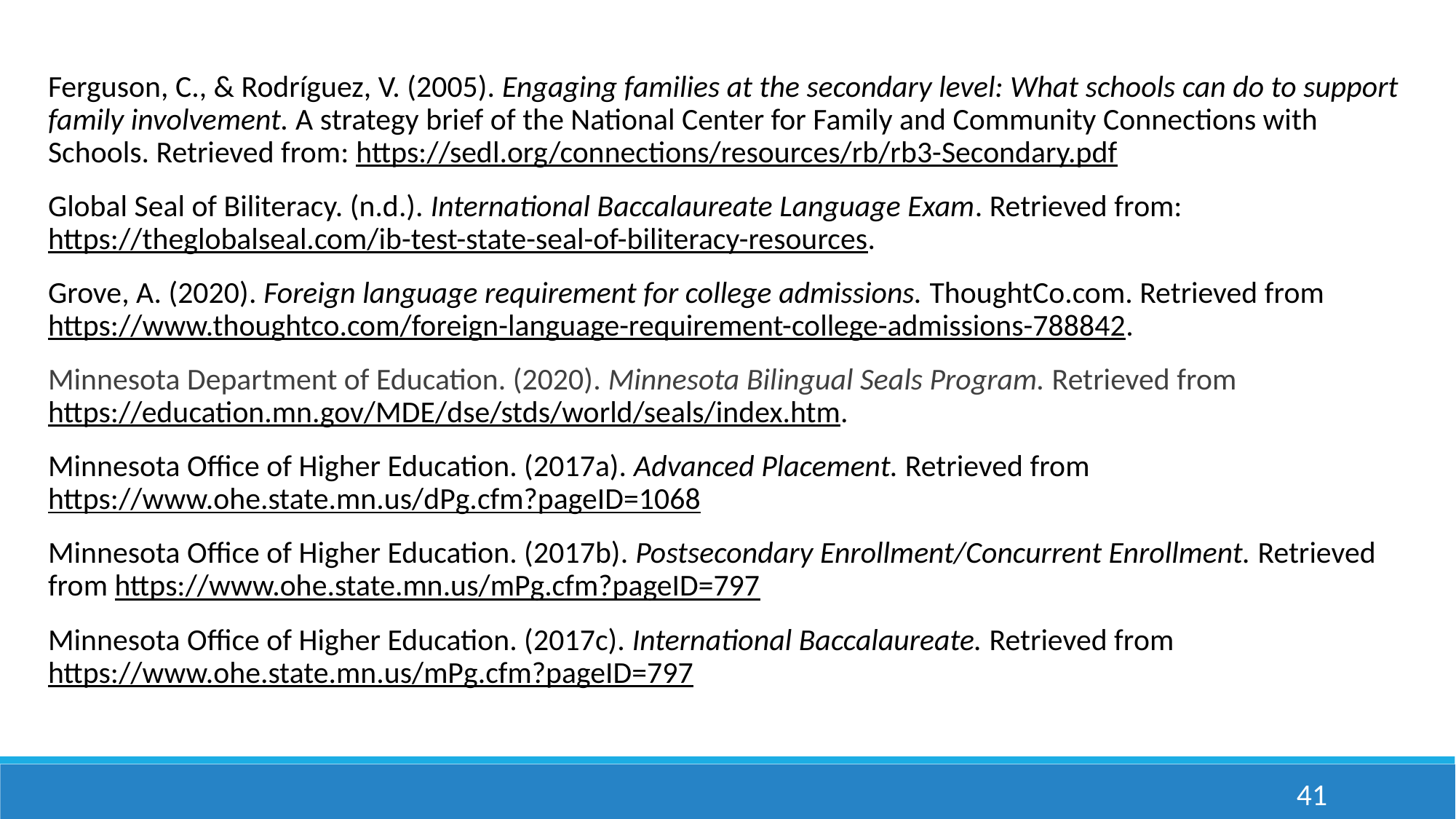

Ferguson, C., & Rodríguez, V. (2005). Engaging families at the secondary level: What schools can do to support family involvement. A strategy brief of the National Center for Family and Community Connections with Schools. Retrieved from: https://sedl.org/connections/resources/rb/rb3-Secondary.pdf
Global Seal of Biliteracy. (n.d.). International Baccalaureate Language Exam. Retrieved from: https://theglobalseal.com/ib-test-state-seal-of-biliteracy-resources.
Grove, A. (2020). Foreign language requirement for college admissions. ThoughtCo.com. Retrieved from https://www.thoughtco.com/foreign-language-requirement-college-admissions-788842.
Minnesota Department of Education. (2020). Minnesota Bilingual Seals Program. Retrieved from https://education.mn.gov/MDE/dse/stds/world/seals/index.htm.
Minnesota Office of Higher Education. (2017a). Advanced Placement. Retrieved from https://www.ohe.state.mn.us/dPg.cfm?pageID=1068
Minnesota Office of Higher Education. (2017b). Postsecondary Enrollment/Concurrent Enrollment. Retrieved from https://www.ohe.state.mn.us/mPg.cfm?pageID=797
Minnesota Office of Higher Education. (2017c). International Baccalaureate. Retrieved from https://www.ohe.state.mn.us/mPg.cfm?pageID=797

41